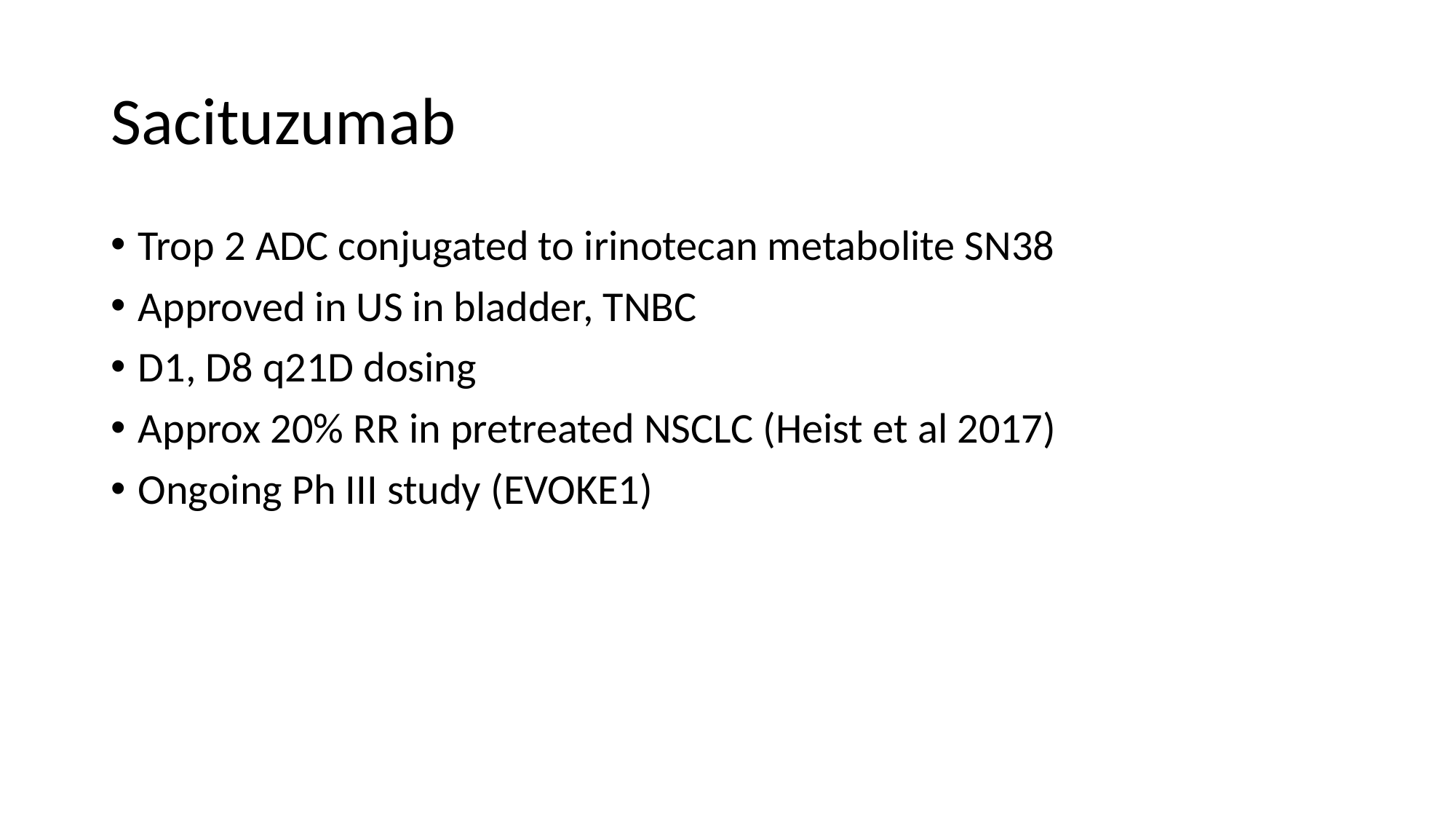

# Sacituzumab
Trop 2 ADC conjugated to irinotecan metabolite SN38
Approved in US in bladder, TNBC
D1, D8 q21D dosing
Approx 20% RR in pretreated NSCLC (Heist et al 2017)
Ongoing Ph III study (EVOKE1)